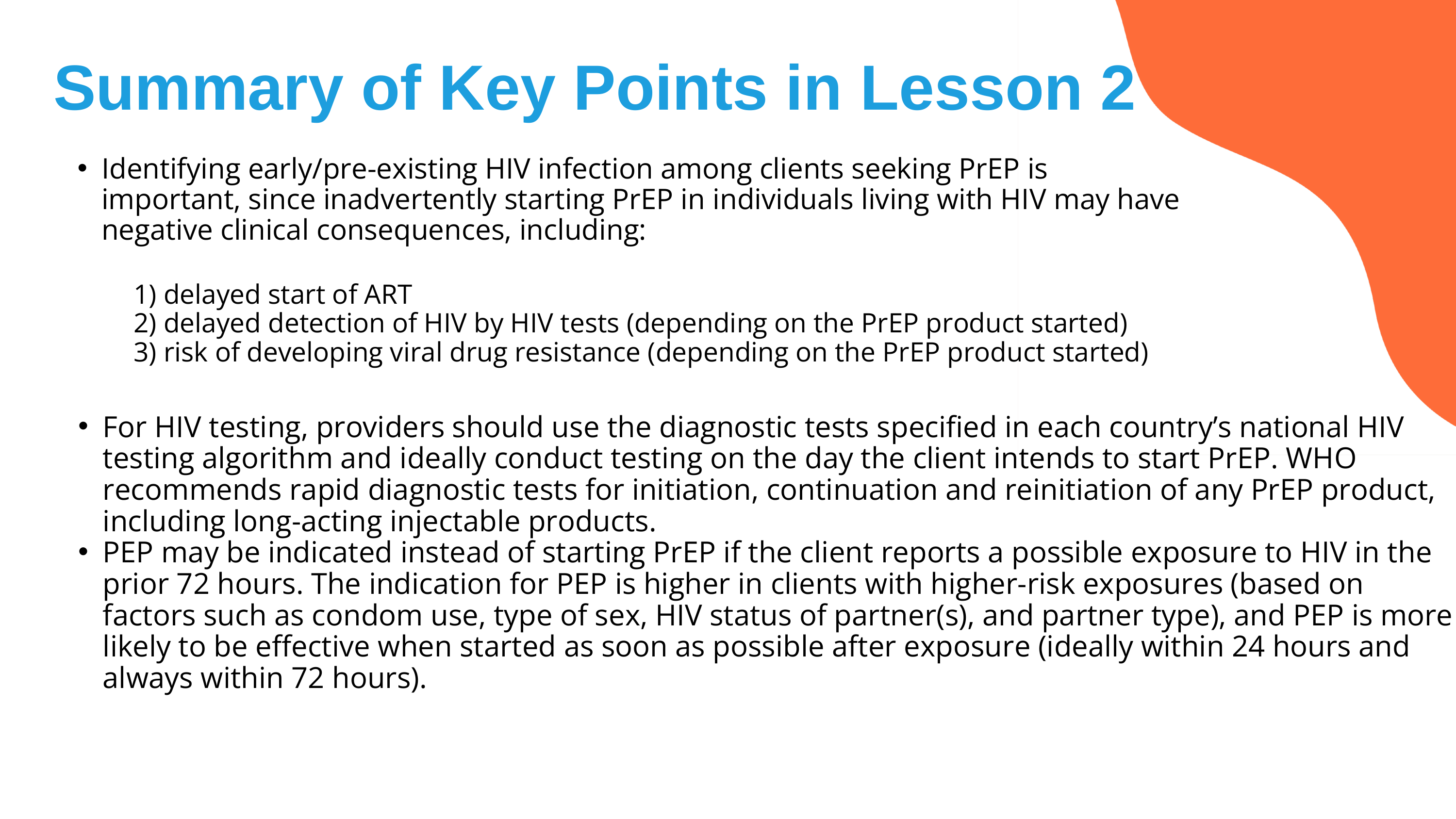

Summary of Key Points in Lesson 2
Identifying early/pre-existing HIV infection among clients seeking PrEP is important, since inadvertently starting PrEP in individuals living with HIV may have negative clinical consequences, including:
1) delayed start of ART
2) delayed detection of HIV by HIV tests (depending on the PrEP product started)
3) risk of developing viral drug resistance (depending on the PrEP product started)
For HIV testing, providers should use the diagnostic tests specified in each country’s national HIV testing algorithm and ideally conduct testing on the day the client intends to start PrEP. WHO recommends rapid diagnostic tests for initiation, continuation and reinitiation of any PrEP product, including long-acting injectable products.
PEP may be indicated instead of starting PrEP if the client reports a possible exposure to HIV in the prior 72 hours. The indication for PEP is higher in clients with higher-risk exposures (based on factors such as condom use, type of sex, HIV status of partner(s), and partner type), and PEP is more likely to be effective when started as soon as possible after exposure (ideally within 24 hours and always within 72 hours).